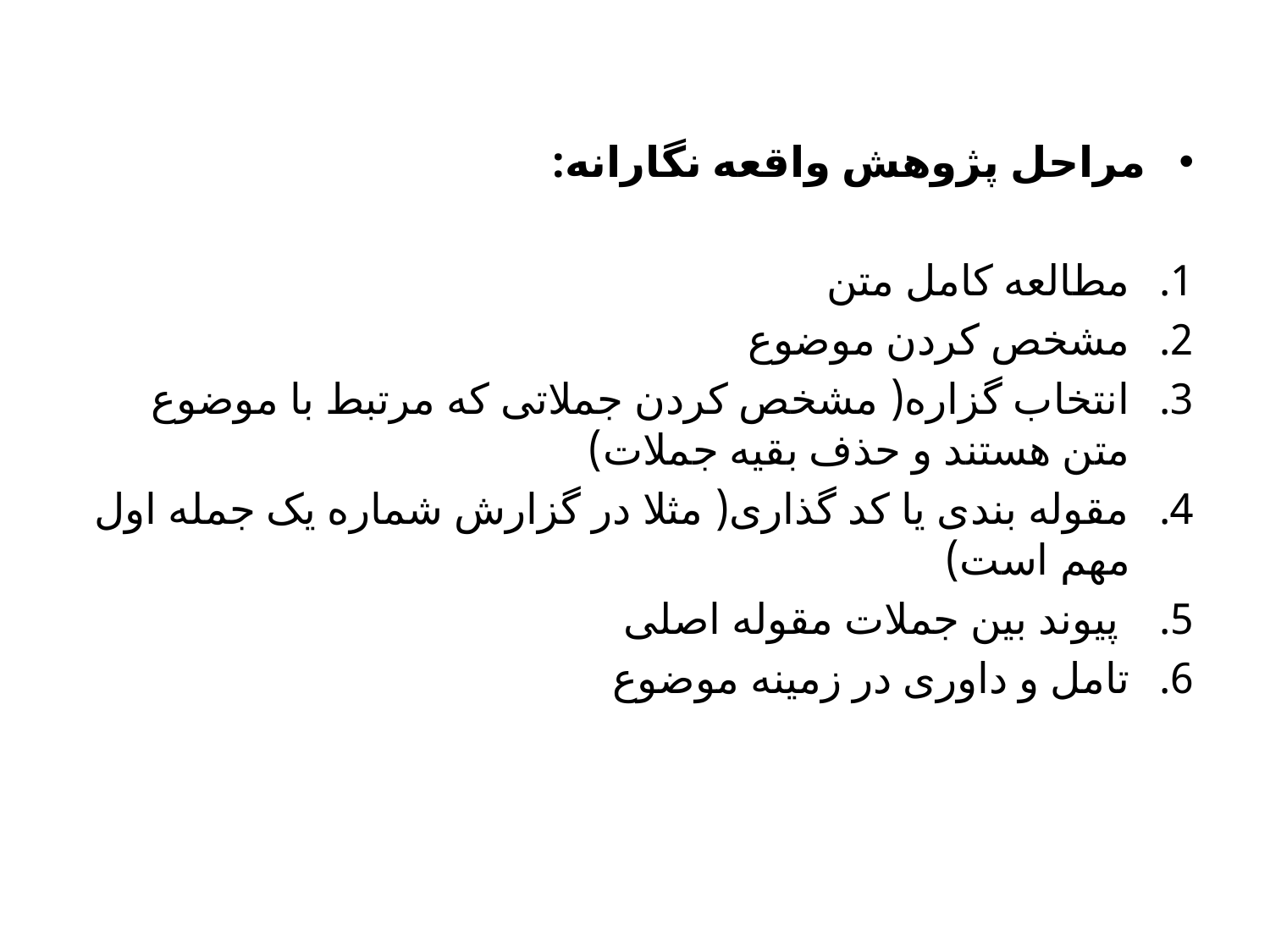

مراحل پژوهش واقعه نگارانه:

مطالعه کامل متن
مشخص کردن موضوع
انتخاب گزاره( مشخص کردن جملاتی که مرتبط با موضوع متن هستند و حذف بقیه جملات)
مقوله بندی یا کد گذاری( مثلا در گزارش شماره یک جمله اول مهم است)
 پیوند بین جملات مقوله اصلی
تامل و داوری در زمینه موضوع